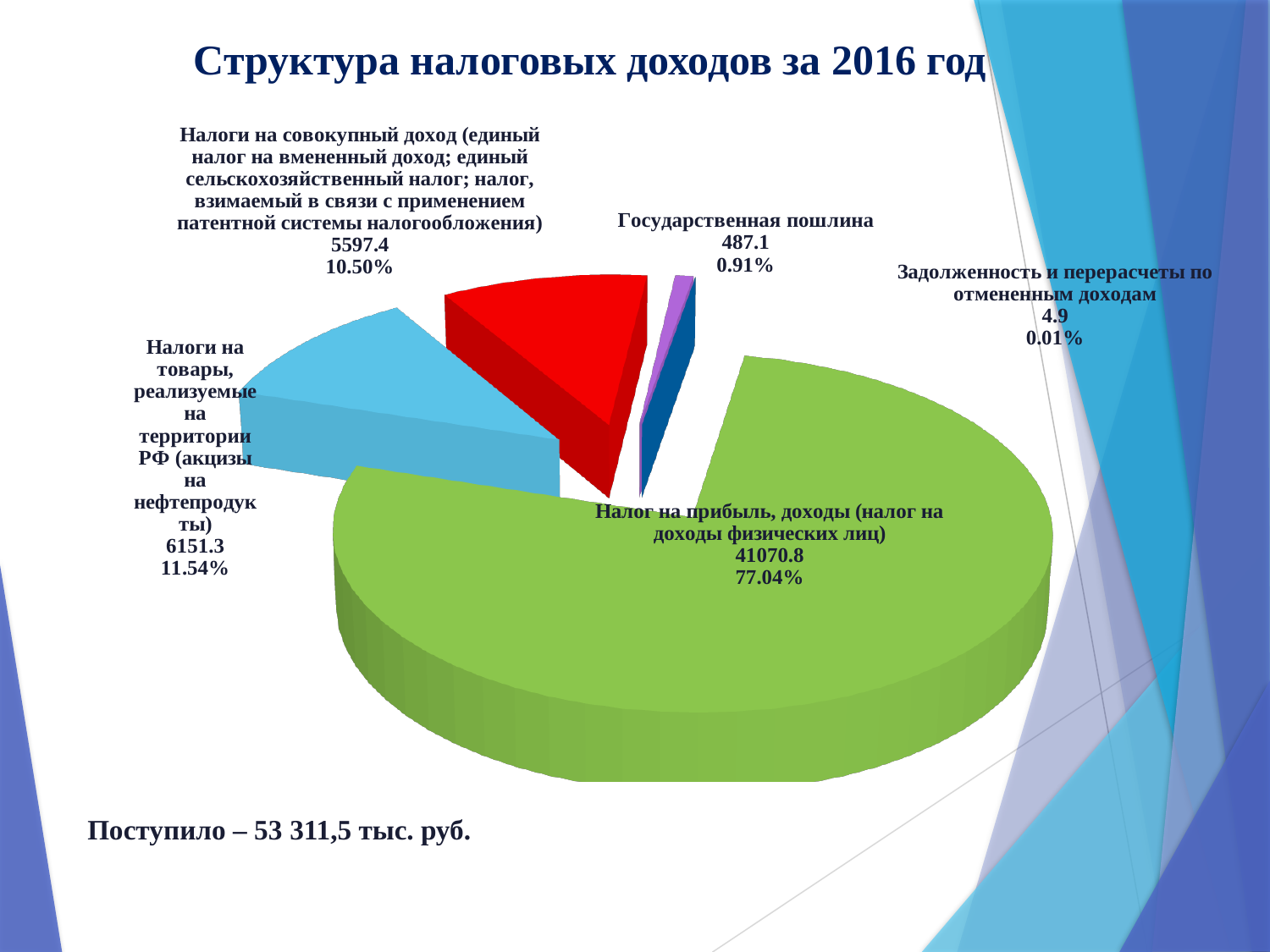

Структура налоговых доходов за 2016 год

[unsupported chart]

Поступило – 53 311,5 тыс. руб.